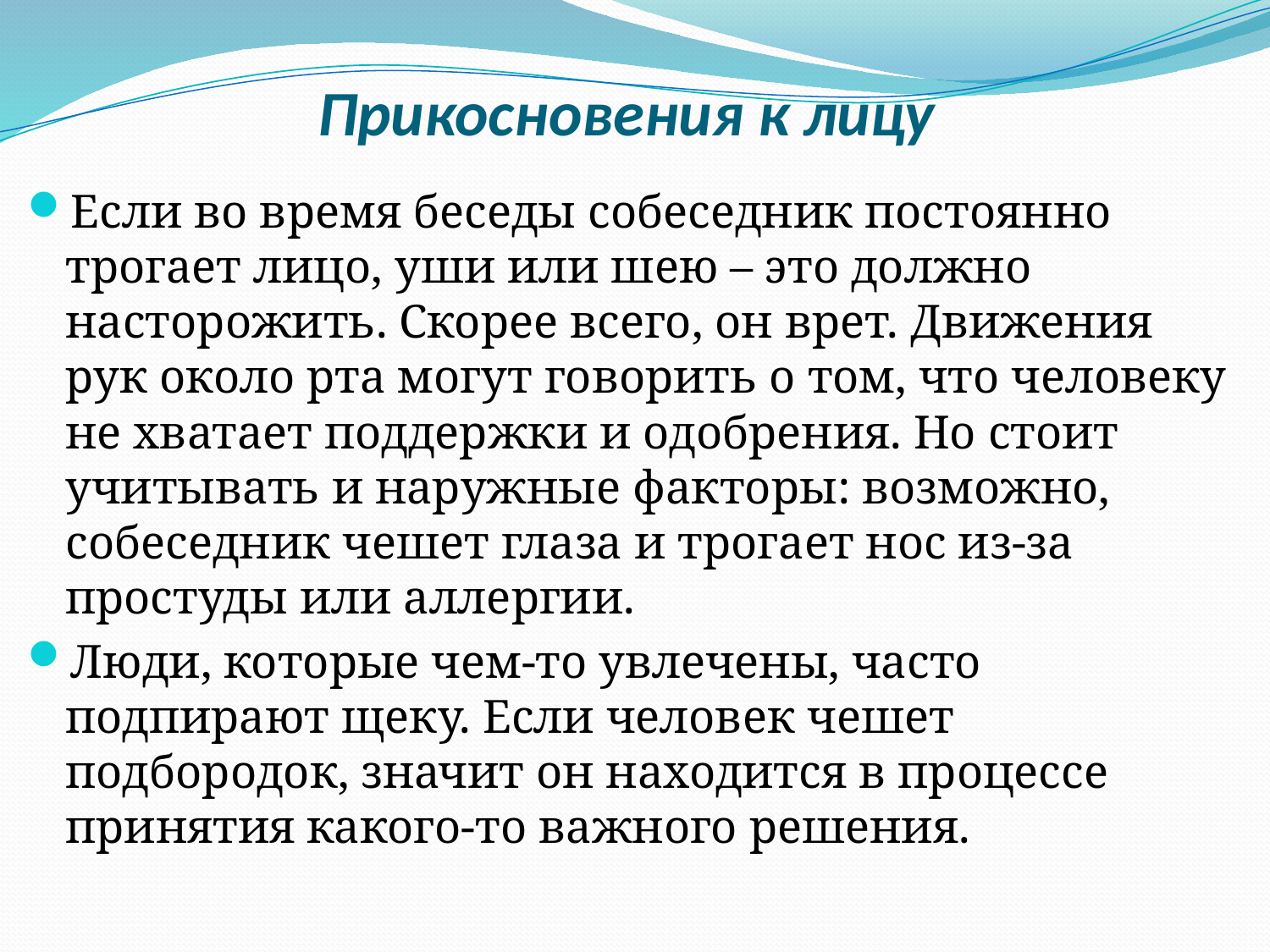

# Прикосновения к лицу
Если во время беседы собеседник постоянно трогает лицо, уши или шею – это должно насторожить. Скорее всего, он врет. Движения рук около рта могут говорить о том, что человеку не хватает поддержки и одобрения. Но стоит учитывать и наружные факторы: возможно, собеседник чешет глаза и трогает нос из-за простуды или аллергии.
Люди, которые чем-то увлечены, часто подпирают щеку. Если человек чешет подбородок, значит он находится в процессе принятия какого-то важного решения.